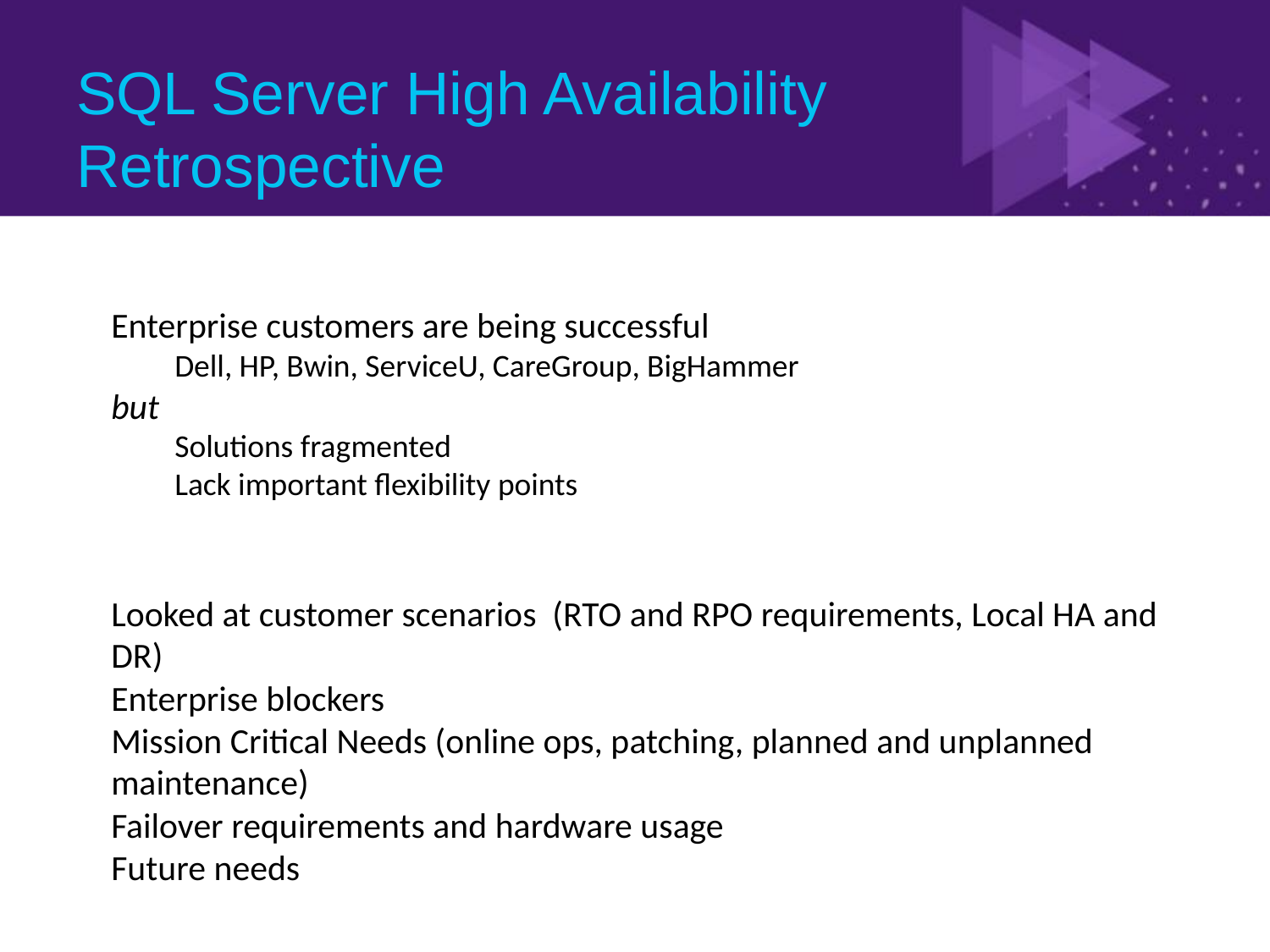

# SQL Server High Availability Retrospective
SQL Server High Availability Today
Enterprise customers are being successful
Dell, HP, Bwin, ServiceU, CareGroup, BigHammer
but
Solutions fragmented
Lack important flexibility points

Initiated holistic review of SQL HA and DR
Looked at customer scenarios  (RTO and RPO requirements, Local HA and DR)
Enterprise blockers
Mission Critical Needs (online ops, patching, planned and unplanned maintenance)
Failover requirements and hardware usage
Future needs